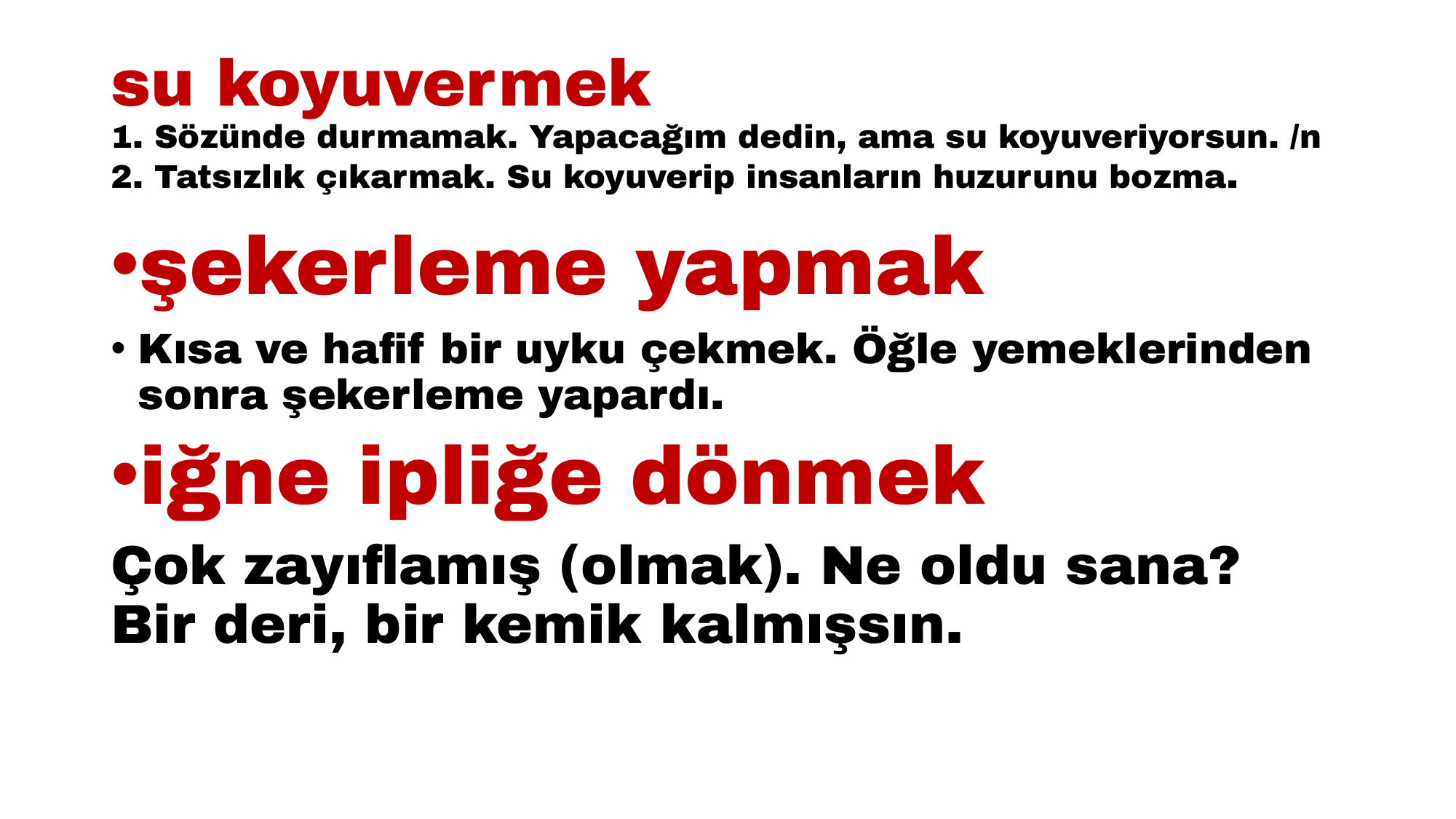

# su koyuvermek 1. Sözünde durmamak. Yapacağım dedin, ama su koyuveriyorsun. /n 2. Tatsızlık çıkarmak. Su koyuverip insanların huzurunu bozma.
şekerleme yapmak
Kısa ve hafif bir uyku çekmek. Öğle yemeklerinden sonra şekerleme yapardı.
iğne ipliğe dönmek
Çok zayıflamış (olmak). Ne oldu sana? Bir deri, bir kemik kalmışsın.